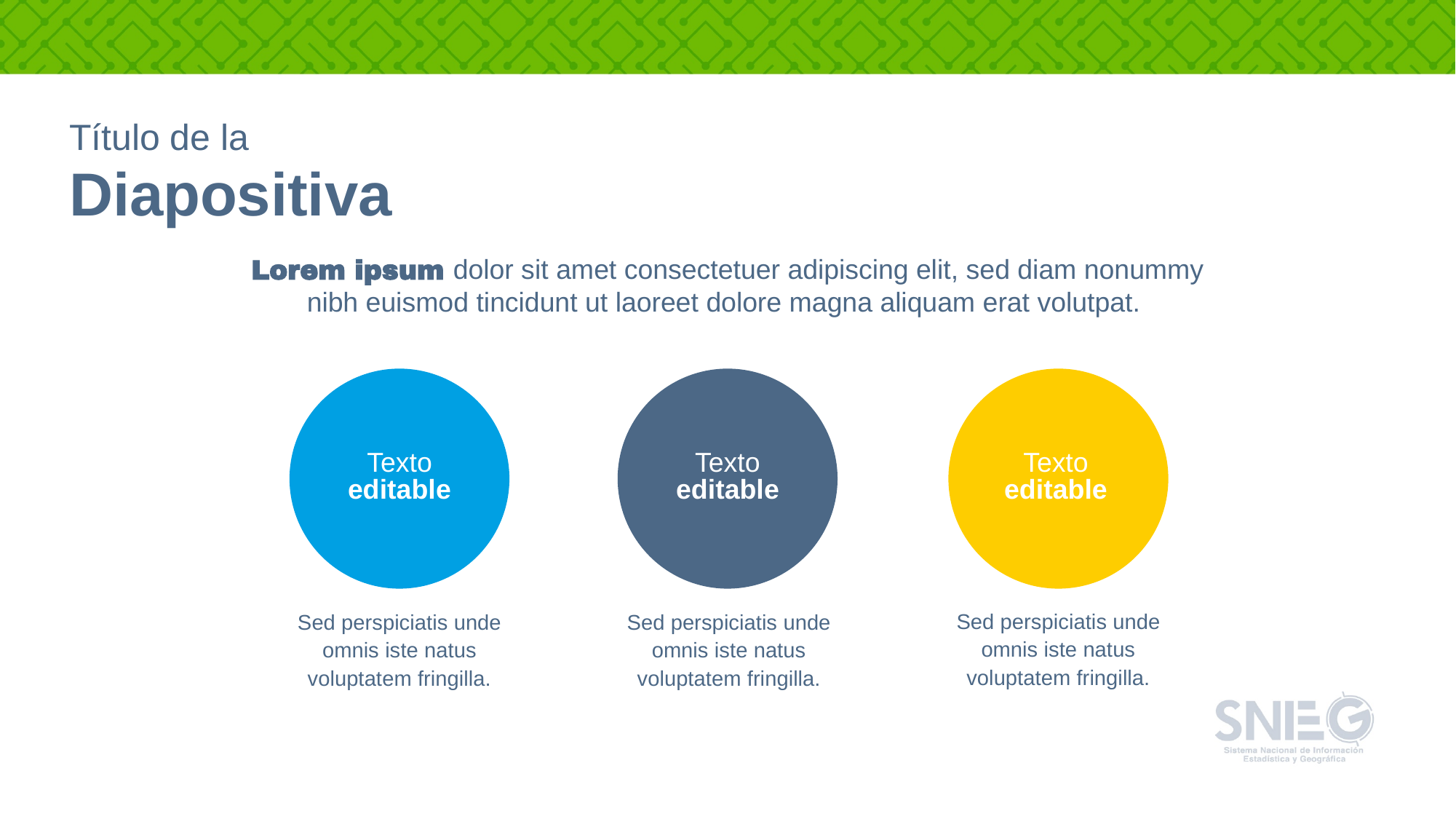

Título de la
Diapositiva
Lorem ipsum dolor sit amet consectetuer adipiscing elit, sed diam nonummy nibh euismod tincidunt ut laoreet dolore magna aliquam erat volutpat.

Texto editable
Texto editable
Texto editable
Sed perspiciatis unde omnis iste natus voluptatem fringilla.
Sed perspiciatis unde omnis iste natus voluptatem fringilla.
Sed perspiciatis unde omnis iste natus voluptatem fringilla.